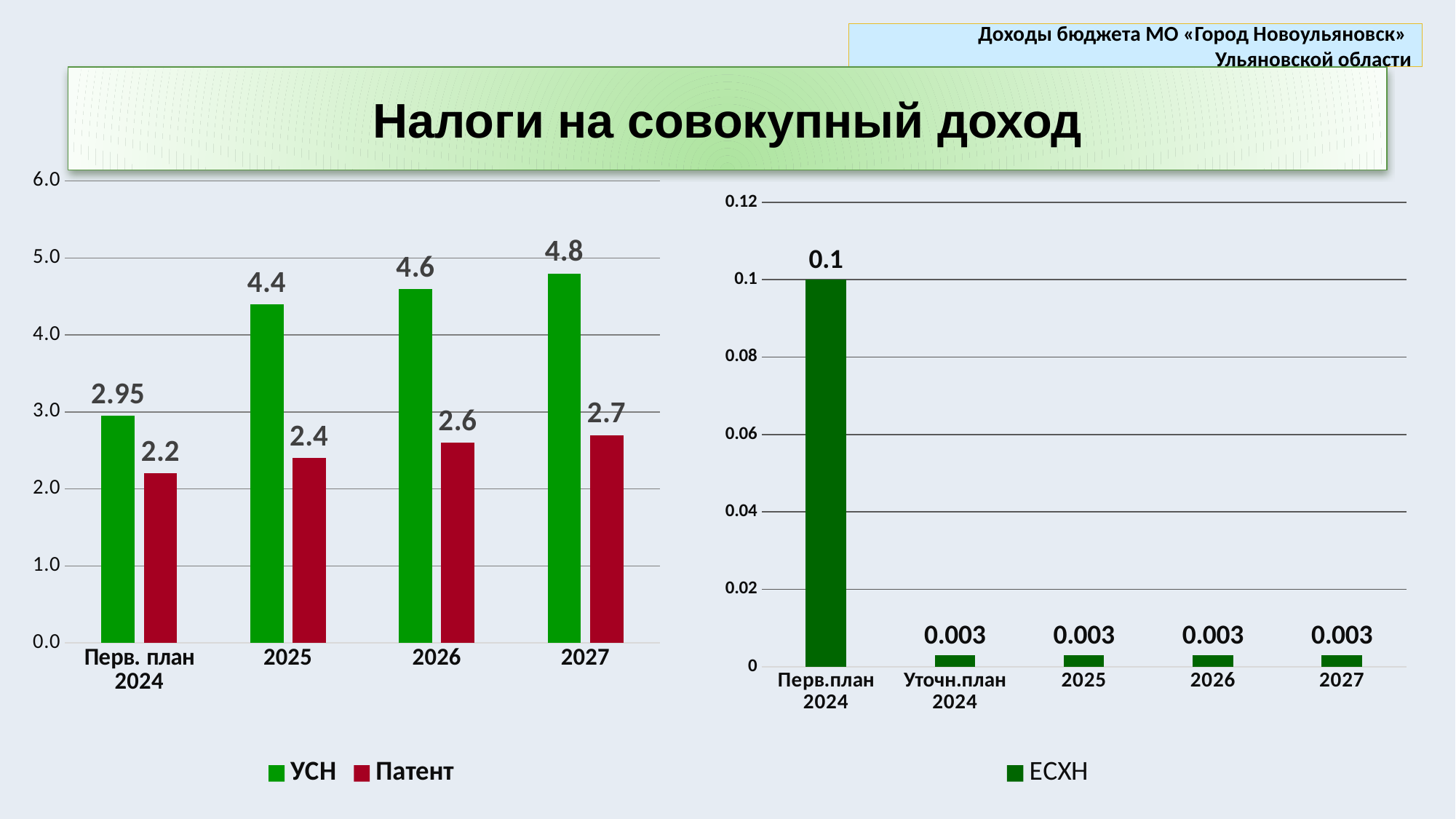

Доходы бюджета МО «Город Новоульяновск»
Ульяновской области
Налоги на совокупный доход

[unsupported chart]

### Chart

| Category | ЕСХН |
|---|---|
| Перв.план 2024 | 0.1 |
| Уточн.план 2024 | 0.003 |
| 2025 | 0.003 |
| 2026 | 0.003 |
| 2027 | 0.003 |